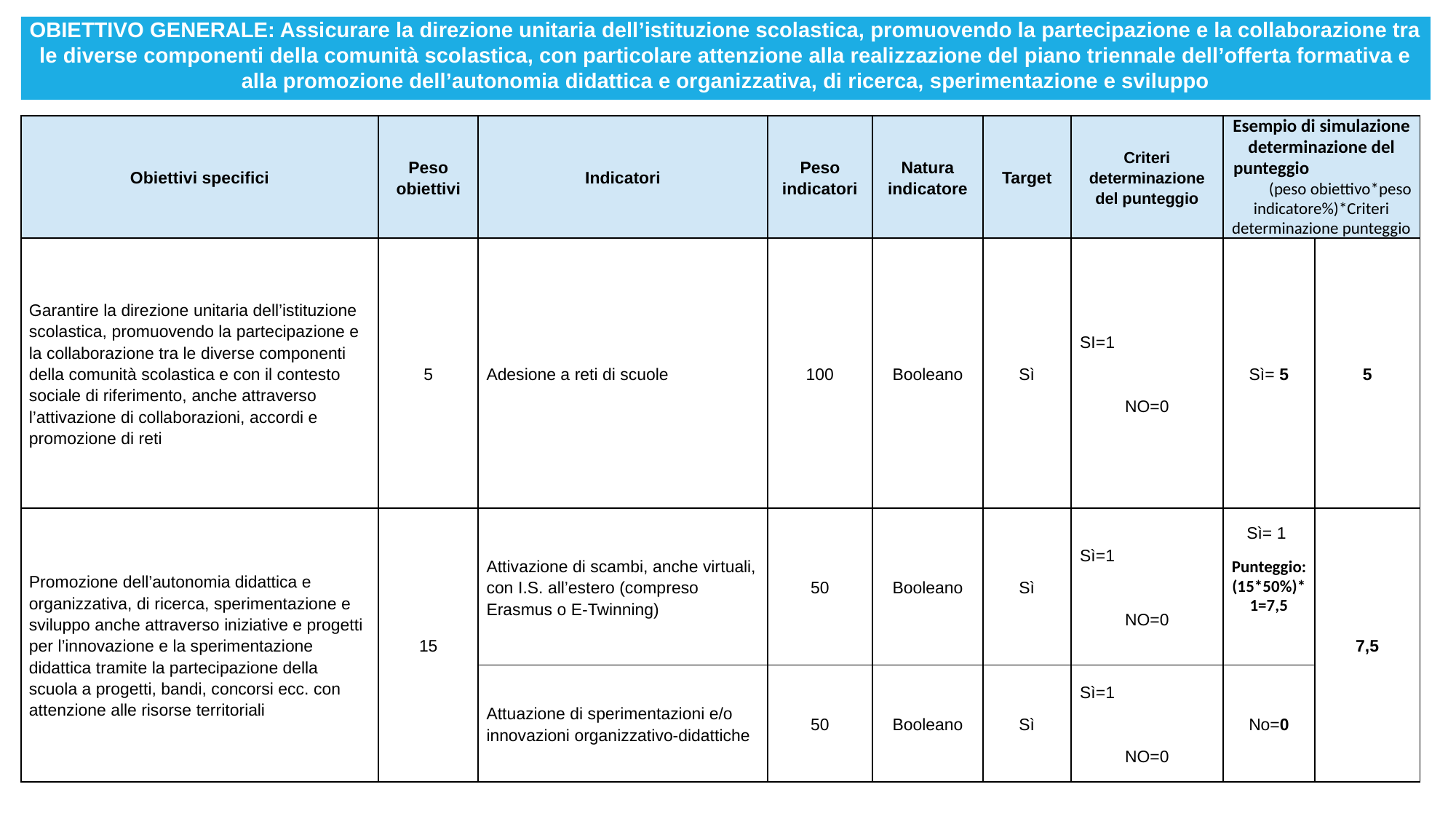

OBIETTIVO GENERALE: Assicurare la direzione unitaria dell’istituzione scolastica, promuovendo la partecipazione e la collaborazione tra le diverse componenti della comunità scolastica, con particolare attenzione alla realizzazione del piano triennale dell’offerta formativa e alla promozione dell’autonomia didattica e organizzativa, di ricerca, sperimentazione e sviluppo

| Obiettivi specifici | Peso obiettivi | Indicatori | Peso indicatori | Natura indicatore | Target | Criteri determinazione del punteggio | Esempio di simulazione determinazione del punteggio (peso obiettivo\*peso indicatore%)\*Criteri determinazione punteggio |  |
| --- | --- | --- | --- | --- | --- | --- | --- | --- |
| Garantire la direzione unitaria dell’istituzione scolastica, promuovendo la partecipazione e la collaborazione tra le diverse componenti della comunità scolastica e con il contesto sociale di riferimento, anche attraverso l’attivazione di collaborazioni, accordi e promozione di reti | 5 | Adesione a reti di scuole | 100 | Booleano | Sì | SI=1 NO=0 | Sì= 5 | 5 |
| Promozione dell’autonomia didattica e organizzativa, di ricerca, sperimentazione e sviluppo anche attraverso iniziative e progetti per l’innovazione e la sperimentazione didattica tramite la partecipazione della scuola a progetti, bandi, concorsi ecc. con attenzione alle risorse territoriali | 15 | Attivazione di scambi, anche virtuali, con I.S. all’estero (compreso Erasmus o E-Twinning) | 50 | Booleano | Sì | Sì=1 NO=0 | Sì= 1 Punteggio: (15\*50%)\*1=7,5 | 7,5 |
|  |  | Attuazione di sperimentazioni e/o innovazioni organizzativo-didattiche | 50 | Booleano | Sì | Sì=1 NO=0 | No=0 |  |